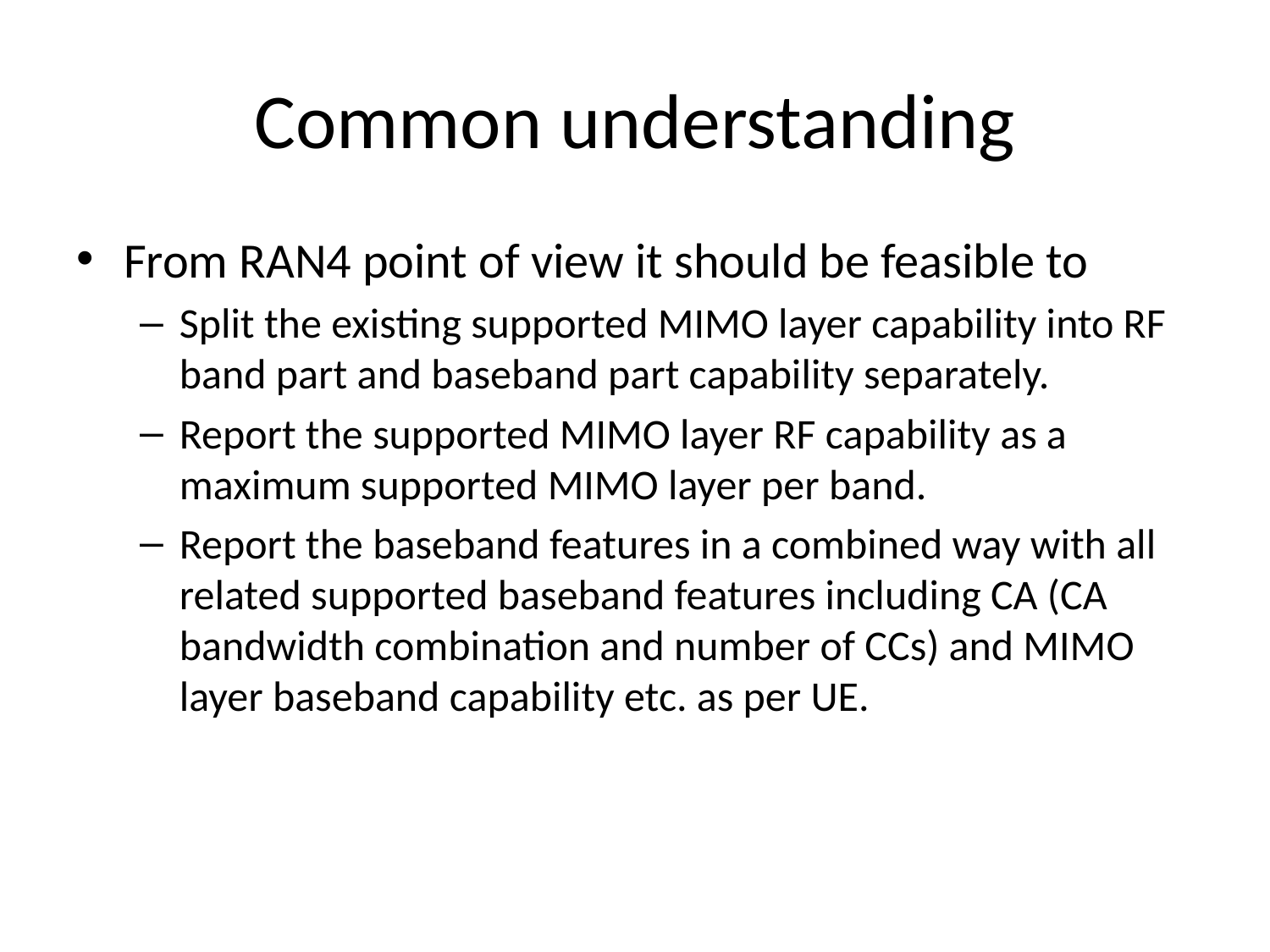

# Common understanding
From RAN4 point of view it should be feasible to
Split the existing supported MIMO layer capability into RF band part and baseband part capability separately.
Report the supported MIMO layer RF capability as a maximum supported MIMO layer per band.
Report the baseband features in a combined way with all related supported baseband features including CA (CA bandwidth combination and number of CCs) and MIMO layer baseband capability etc. as per UE.